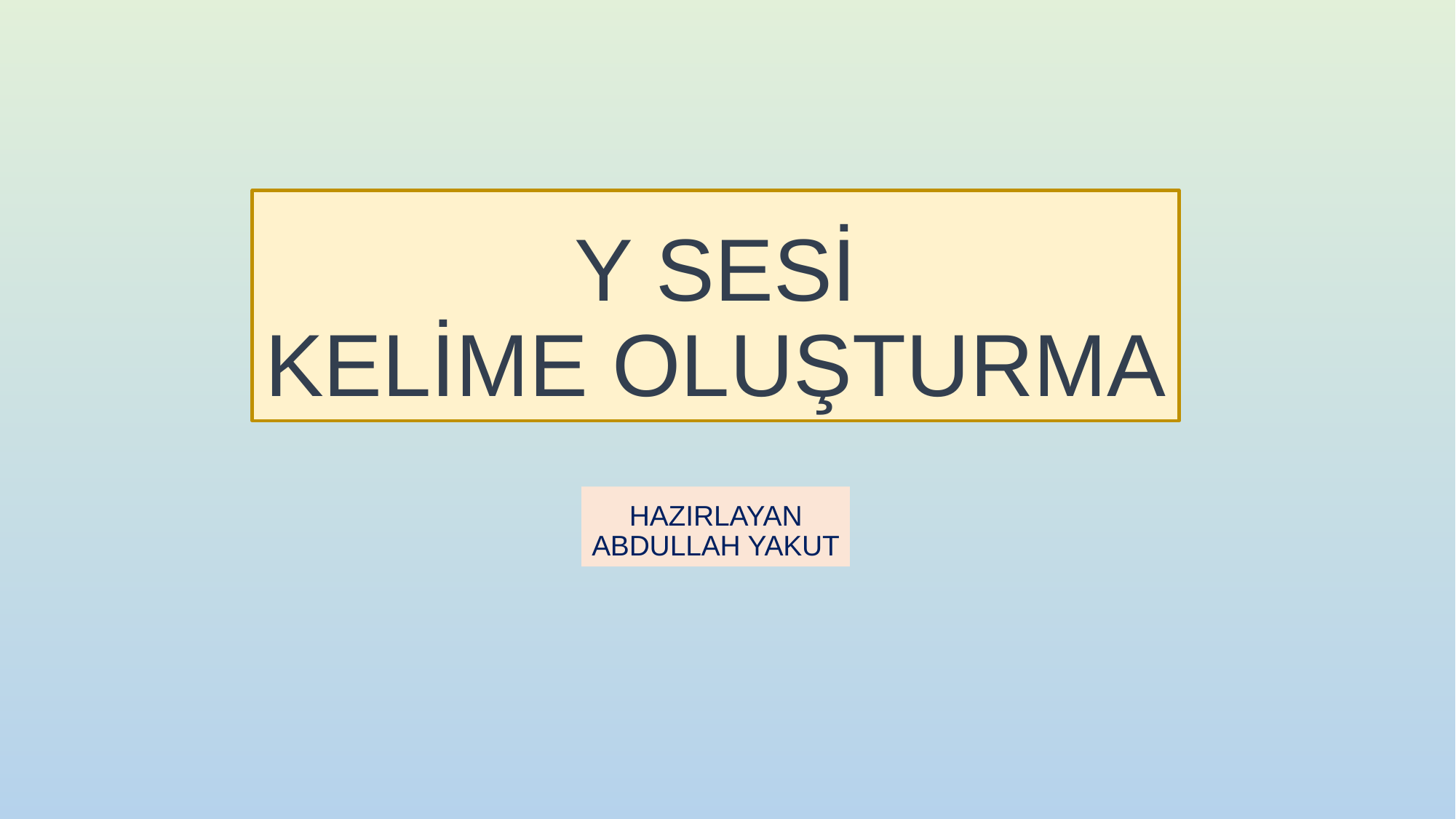

# Y SESİ KELİME OLUŞTURMA
HAZIRLAYAN
ABDULLAH YAKUT